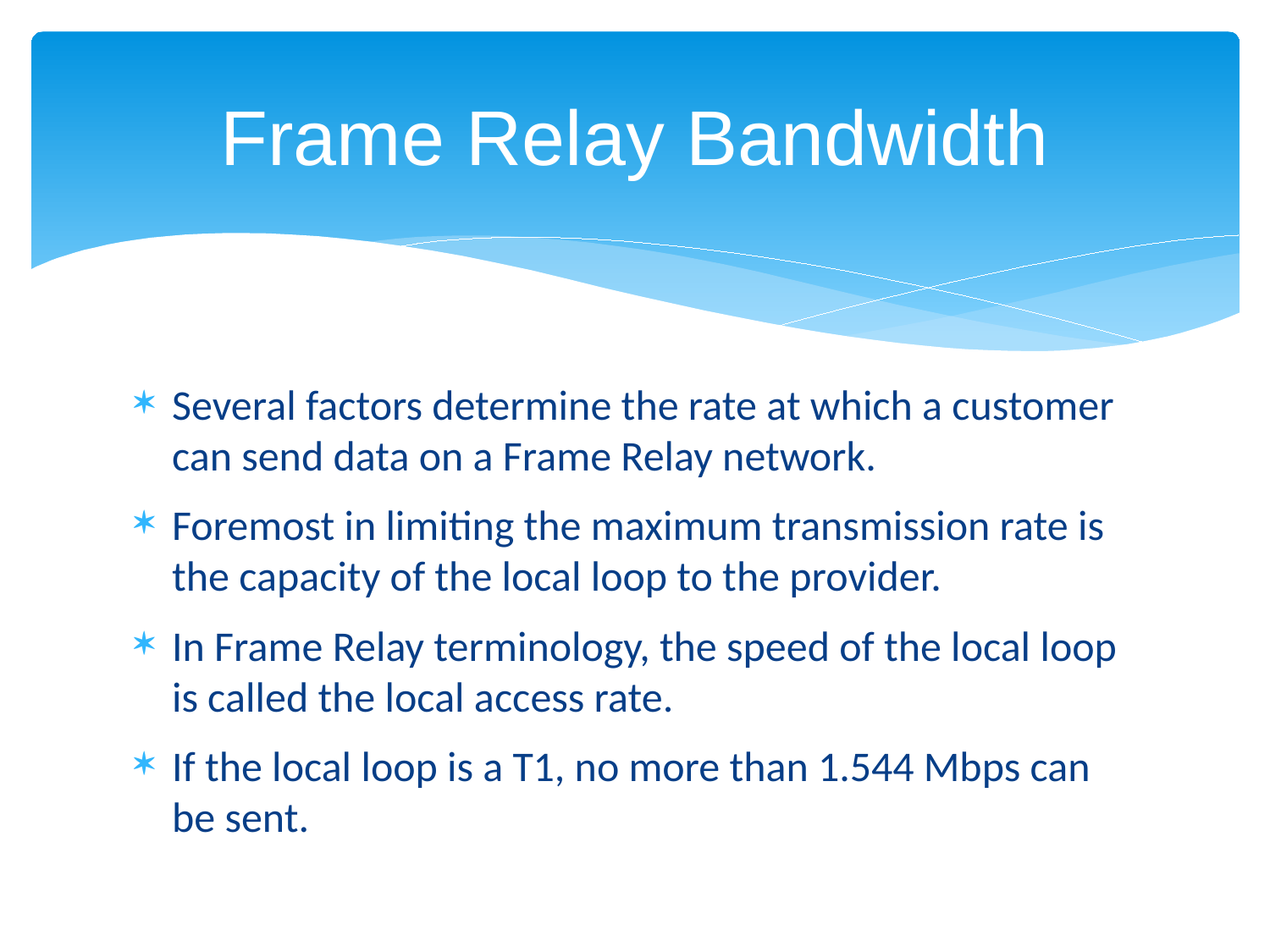

# Frame Relay Bandwidth
Several factors determine the rate at which a customer can send data on a Frame Relay network.
Foremost in limiting the maximum transmission rate is the capacity of the local loop to the provider.
In Frame Relay terminology, the speed of the local loop is called the local access rate.
If the local loop is a T1, no more than 1.544 Mbps can be sent.